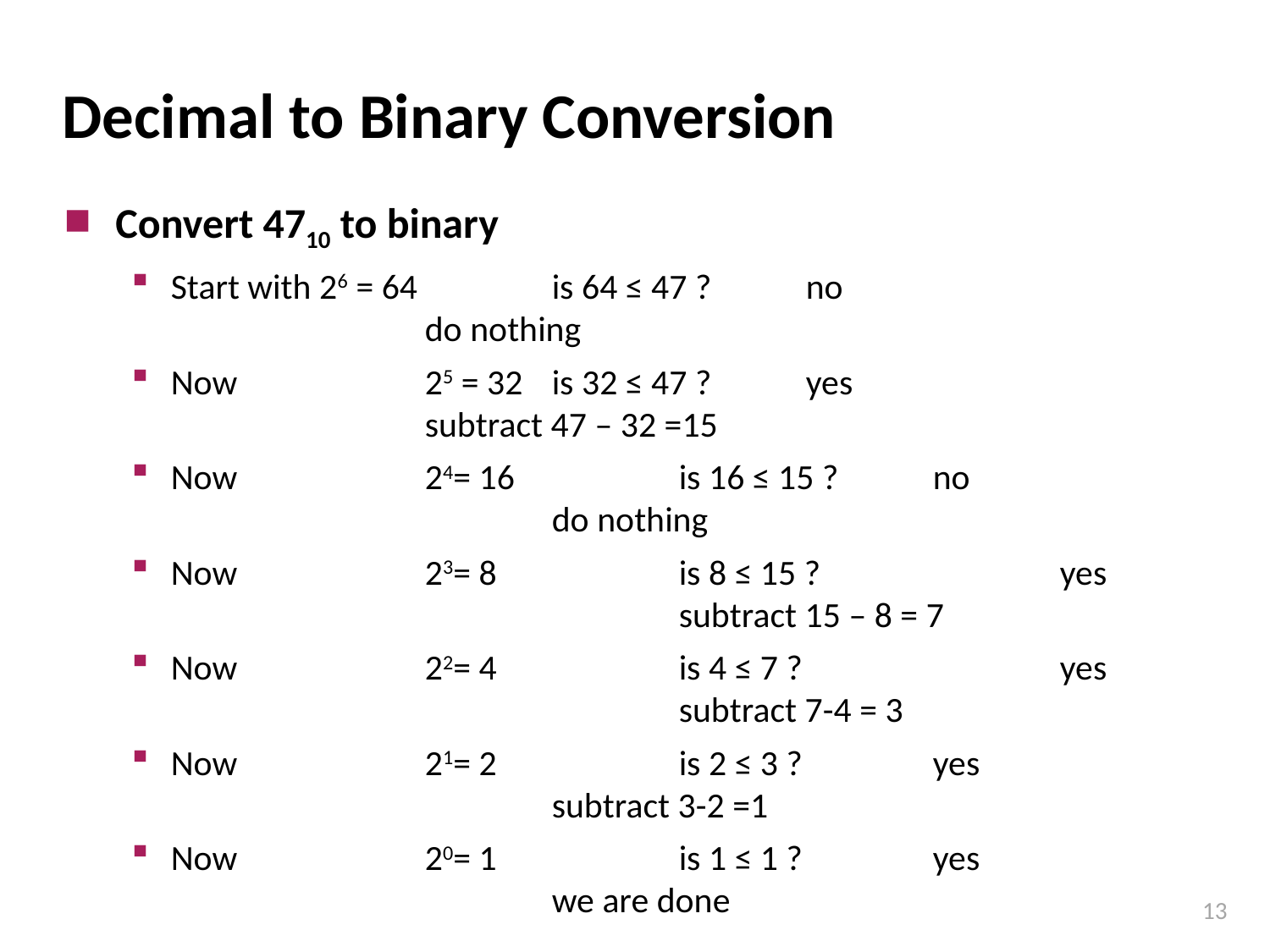

# Decimal to Binary Conversion

Convert 4710 to binary
Start with 26 = 64 	is 64 ≤ 47 ?	no				do nothing
Now		25 = 32 	is 32 ≤ 47 ?	yes				subtract 47 – 32 =15
Now 		24= 16		is 16 ≤ 15 ?	no				do nothing
Now		23= 8		is 8 ≤ 15 ? 		yes				subtract 15 – 8 = 7
Now		22= 4		is 4 ≤ 7 ? 		yes				subtract 7-4 = 3
Now		21= 2		is 2 ≤ 3 ?		yes				subtract 3-2 =1
Now		20= 1		is 1 ≤ 1 ?		yes				we are done